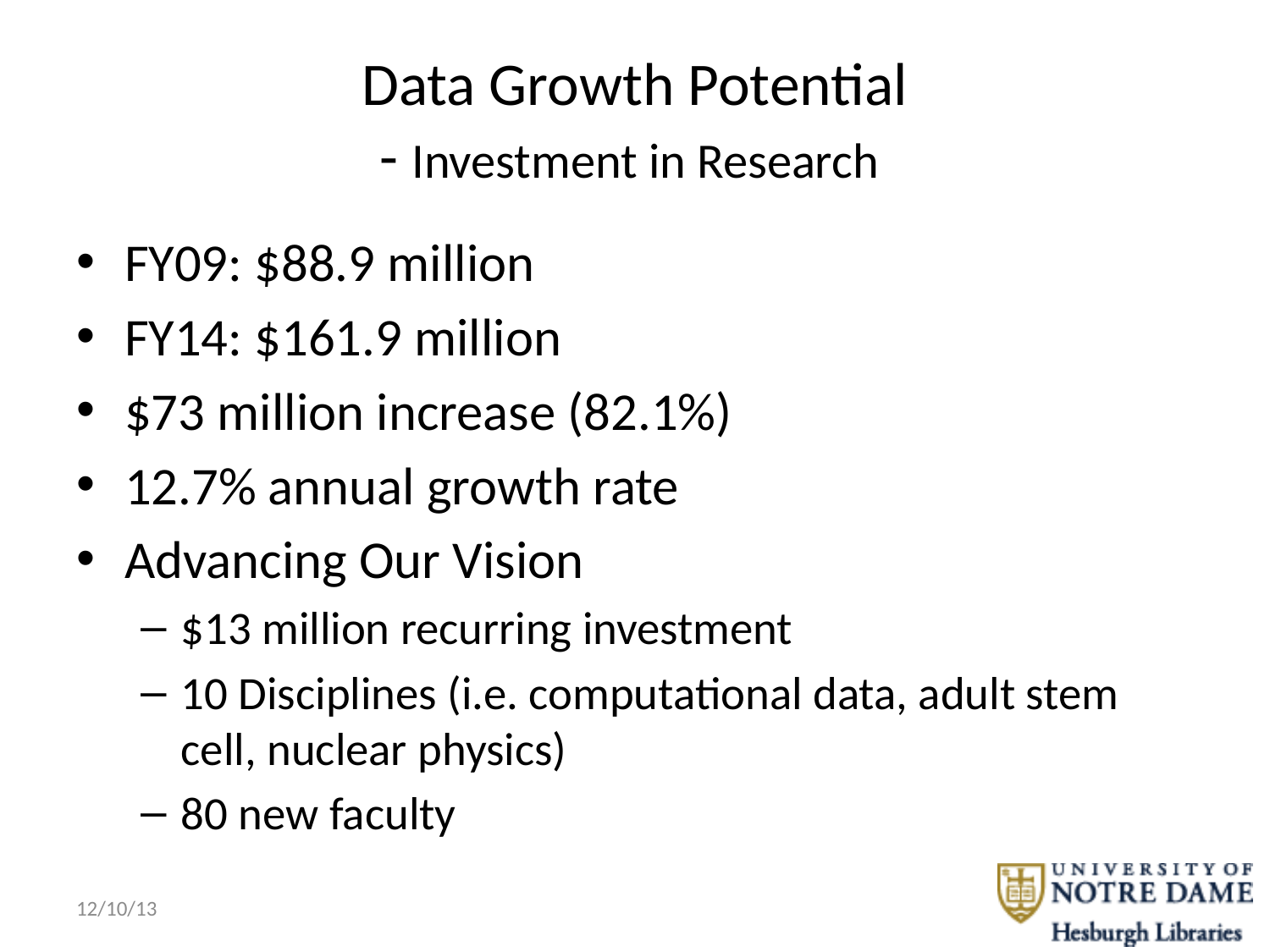

# Data Growth Potential - Investment in Research
FY09: $88.9 million
FY14: $161.9 million
$73 million increase (82.1%)
12.7% annual growth rate
Advancing Our Vision
$13 million recurring investment
10 Disciplines (i.e. computational data, adult stem cell, nuclear physics)
80 new faculty

12/10/13